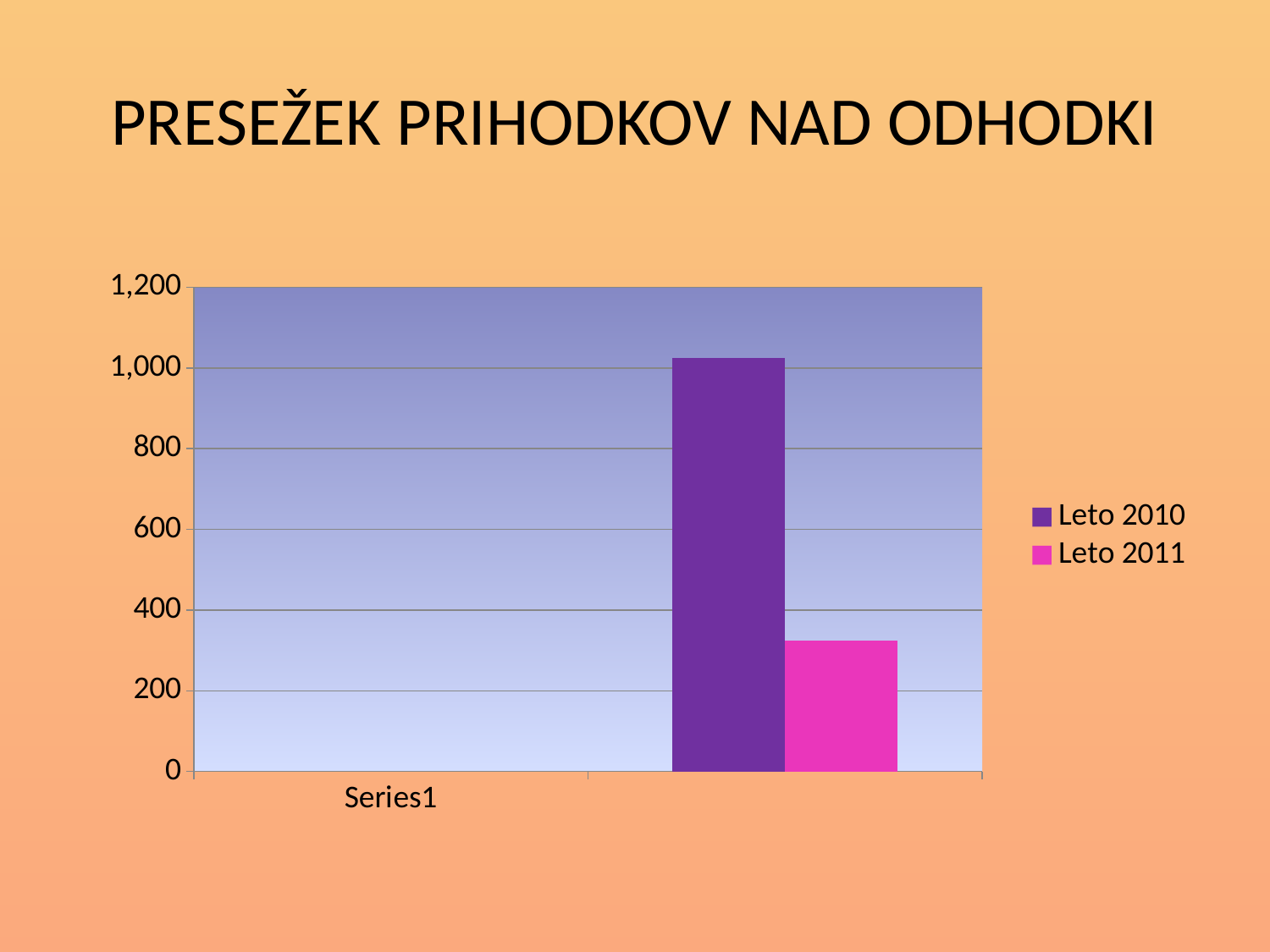

# PRESEŽEK PRIHODKOV NAD ODHODKI

### Chart

| Category | Leto 2010 | Leto 2011 |
|---|---|---|
|  | None | None |
|  | 1025.45 | 324.48 |